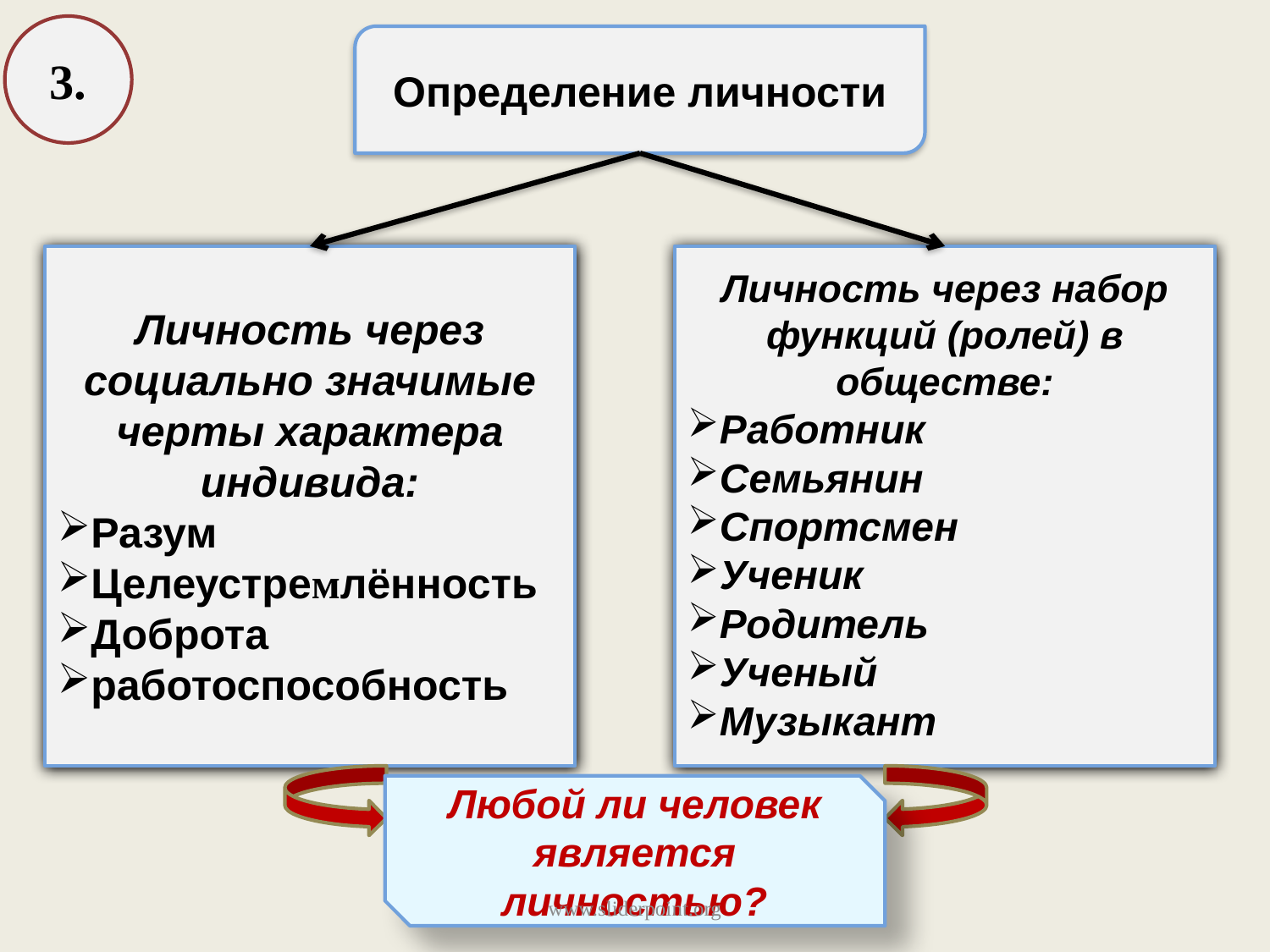

3.
Определение личности

Личность через социально значимые черты характера индивида:
Разум
Целеустремлённость
Доброта
работоспособность

Личность через набор функций (ролей) в обществе:
Работник
Семьянин
Спортсмен
Ученик
Родитель
Ученый
Музыкант

Любой ли человек является личностью?
www.sliderpoint.org